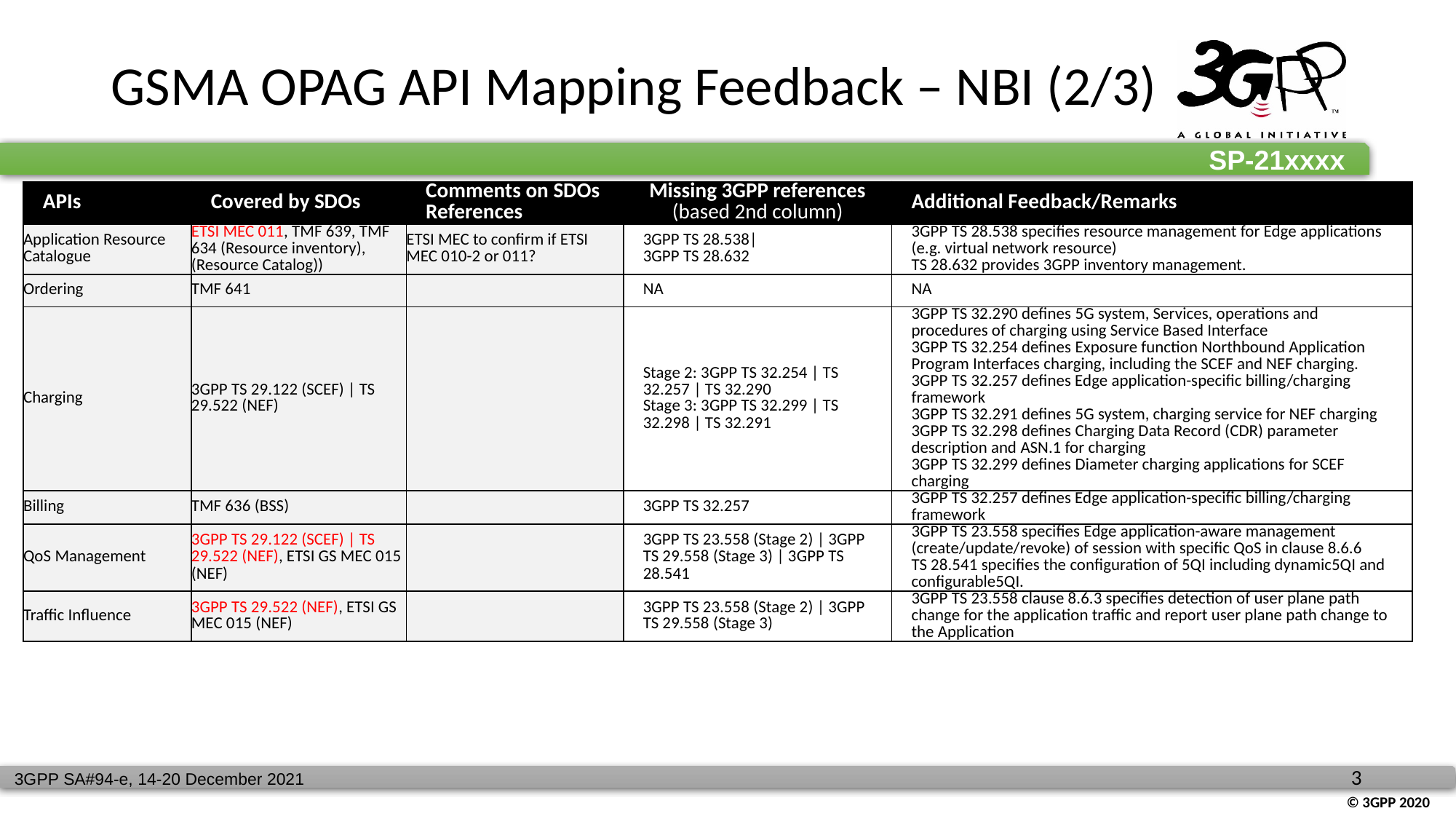

GSMA OPAG API Mapping Feedback – NBI (2/3)
| APIs | Covered by SDOs | Comments on SDOs References | Missing 3GPP references (based 2nd column) | Additional Feedback/Remarks |
| --- | --- | --- | --- | --- |
| Application Resource Catalogue | ETSI MEC 011, TMF 639, TMF 634 (Resource inventory), (Resource Catalog)) | ETSI MEC to confirm if ETSI MEC 010-2 or 011? | 3GPP TS 28.538| 3GPP TS 28.632 | 3GPP TS 28.538 specifies resource management for Edge applications (e.g. virtual network resource) TS 28.632 provides 3GPP inventory management. |
| Ordering | TMF 641 |  | NA | NA |
| Charging | 3GPP TS 29.122 (SCEF) | TS 29.522 (NEF) |  | Stage 2: 3GPP TS 32.254 | TS 32.257 | TS 32.290 Stage 3: 3GPP TS 32.299 | TS 32.298 | TS 32.291 | 3GPP TS 32.290 defines 5G system, Services, operations and procedures of charging using Service Based Interface 3GPP TS 32.254 defines Exposure function Northbound Application Program Interfaces charging, including the SCEF and NEF charging. 3GPP TS 32.257 defines Edge application-specific billing/charging framework 3GPP TS 32.291 defines 5G system, charging service for NEF charging 3GPP TS 32.298 defines Charging Data Record (CDR) parameter description and ASN.1 for charging 3GPP TS 32.299 defines Diameter charging applications for SCEF charging |
| Billing | TMF 636 (BSS) |  | 3GPP TS 32.257 | 3GPP TS 32.257 defines Edge application-specific billing/charging framework |
| QoS Management | 3GPP TS 29.122 (SCEF) | TS 29.522 (NEF), ETSI GS MEC 015 (NEF) |  | 3GPP TS 23.558 (Stage 2) | 3GPP TS 29.558 (Stage 3) | 3GPP TS 28.541 | 3GPP TS 23.558 specifies Edge application-aware management (create/update/revoke) of session with specific QoS in clause 8.6.6 TS 28.541 specifies the configuration of 5QI including dynamic5QI and configurable5QI. |
| Traffic Influence | 3GPP TS 29.522 (NEF), ETSI GS MEC 015 (NEF) |  | 3GPP TS 23.558 (Stage 2) | 3GPP TS 29.558 (Stage 3) | 3GPP TS 23.558 clause 8.6.3 specifies detection of user plane path change for the application traffic and report user plane path change to the Application |